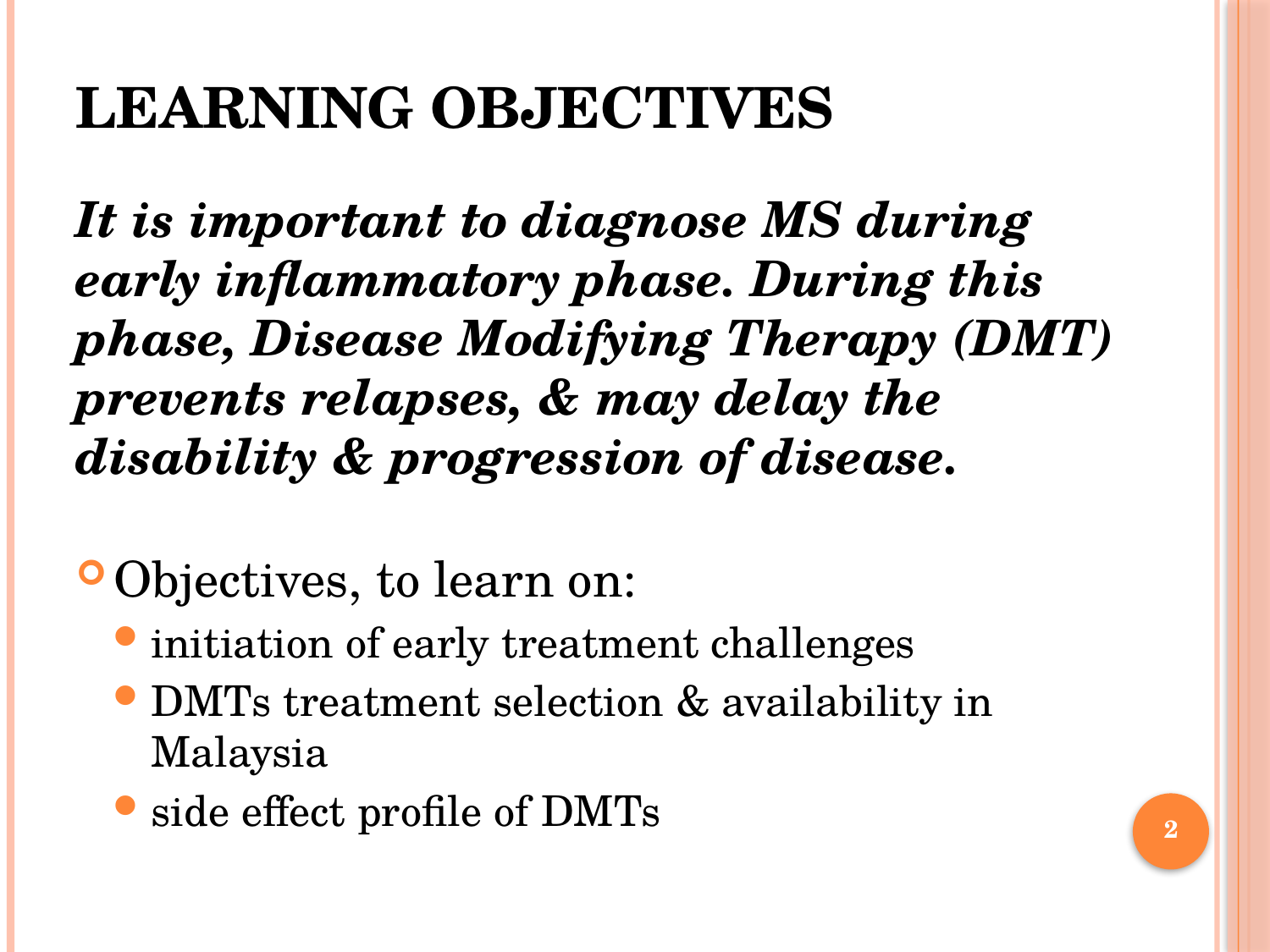

# Learning objectives
It is important to diagnose MS during early inflammatory phase. During this phase, Disease Modifying Therapy (DMT) prevents relapses, & may delay the disability & progression of disease.

Objectives, to learn on:
initiation of early treatment challenges
DMTs treatment selection & availability in Malaysia
side effect profile of DMTs
2